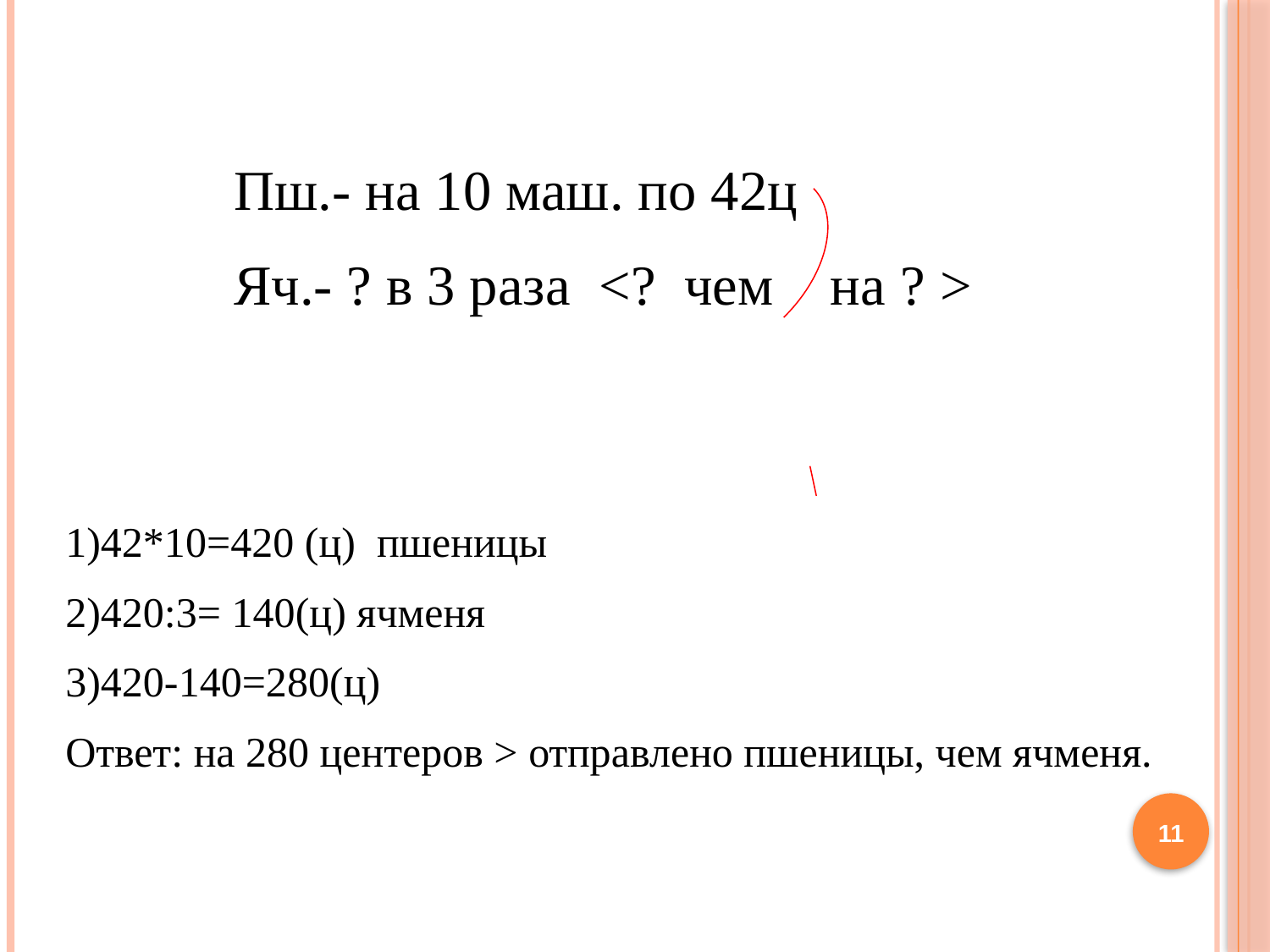

| Пш.- на 10 маш. по 42ц Яч.- ? в 3 раза <? чем на ? > |
| --- |

| 1)42\*10=420 (ц) пшеницы 2)420:3= 140(ц) ячменя 3)420-140=280(ц) Ответ: на 280 центеров > отправлено пшеницы, чем ячменя. |
| --- |
11